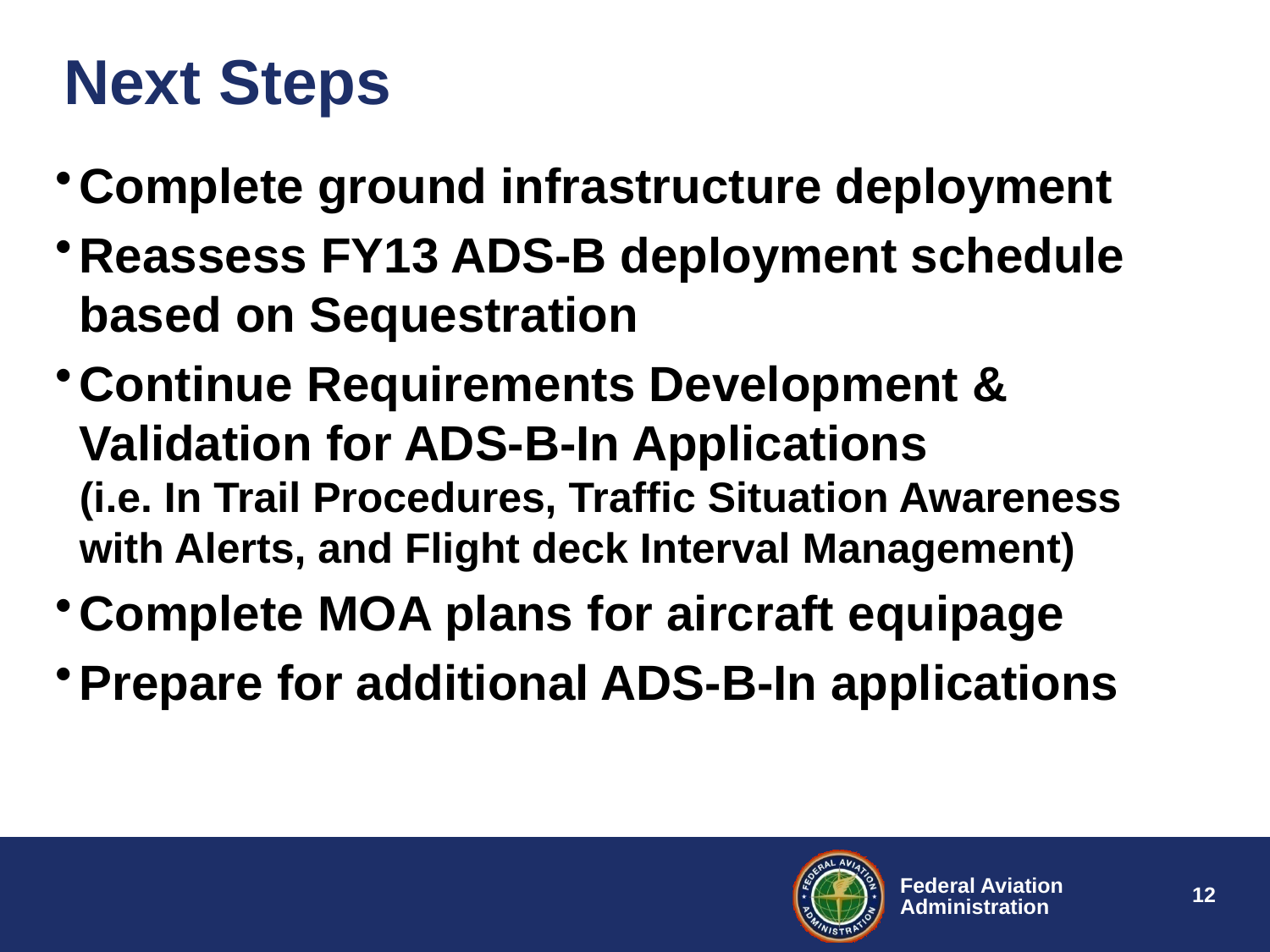

# Next Steps
Complete ground infrastructure deployment
Reassess FY13 ADS-B deployment schedule based on Sequestration
Continue Requirements Development & Validation for ADS-B-In Applications
(i.e. In Trail Procedures, Traffic Situation Awareness with Alerts, and Flight deck Interval Management)
Complete MOA plans for aircraft equipage
Prepare for additional ADS-B-In applications